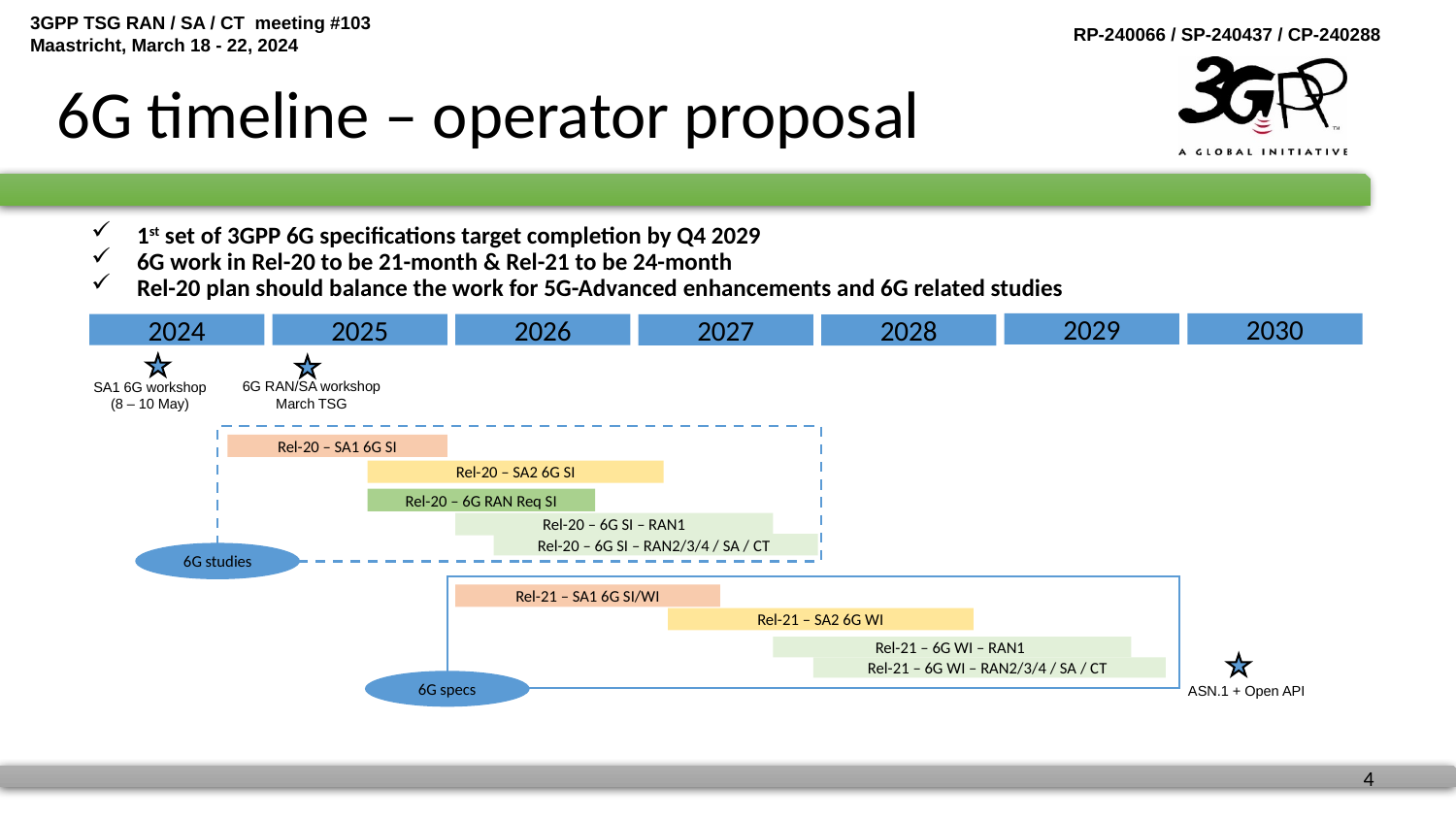

# 6G timeline – operator proposal
1st set of 3GPP 6G specifications target completion by Q4 2029
6G work in Rel-20 to be 21-month & Rel-21 to be 24-month
Rel-20 plan should balance the work for 5G-Advanced enhancements and 6G related studies
2029
2030
2024
2025
2026
2027
2028

6G RAN/SA workshop
March TSG
SA1 6G workshop
(8 – 10 May)

Rel-20 – SA1 6G SI
Rel-20 – SA2 6G SI
Rel-20 – 6G RAN Req SI
Rel-20 – 6G SI – RAN1
Rel-20 – 6G SI – RAN2/3/4 / SA / CT
6G studies

Rel-21 – SA1 6G SI/WI
Rel-21 – SA2 6G WI
Rel-21 – 6G WI – RAN1

Rel-21 – 6G WI – RAN2/3/4 / SA / CT
6G specs
ASN.1 + Open API